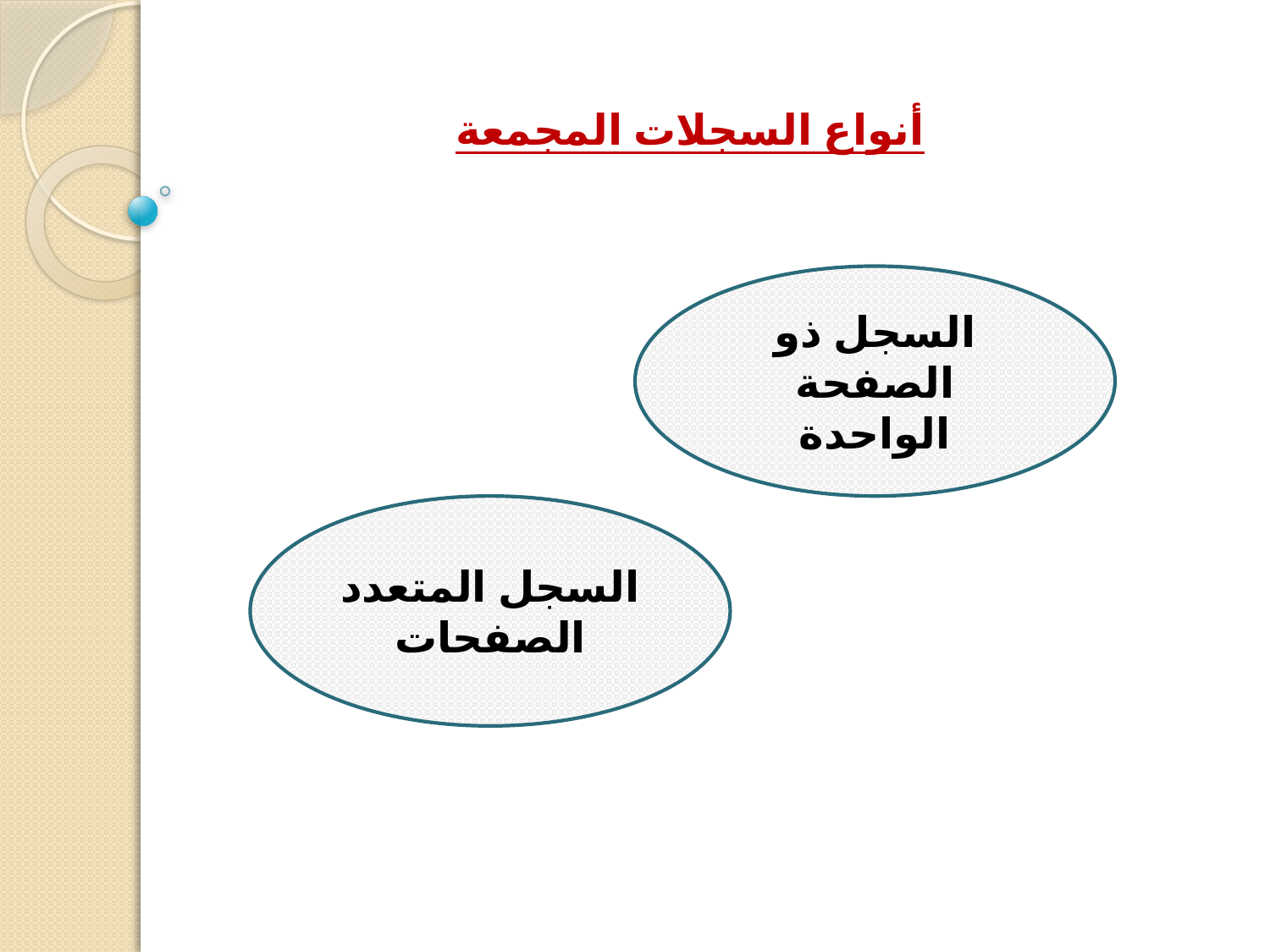

أنواع السجلات المجمعة
السجل ذو الصفحة الواحدة
السجل المتعدد الصفحات